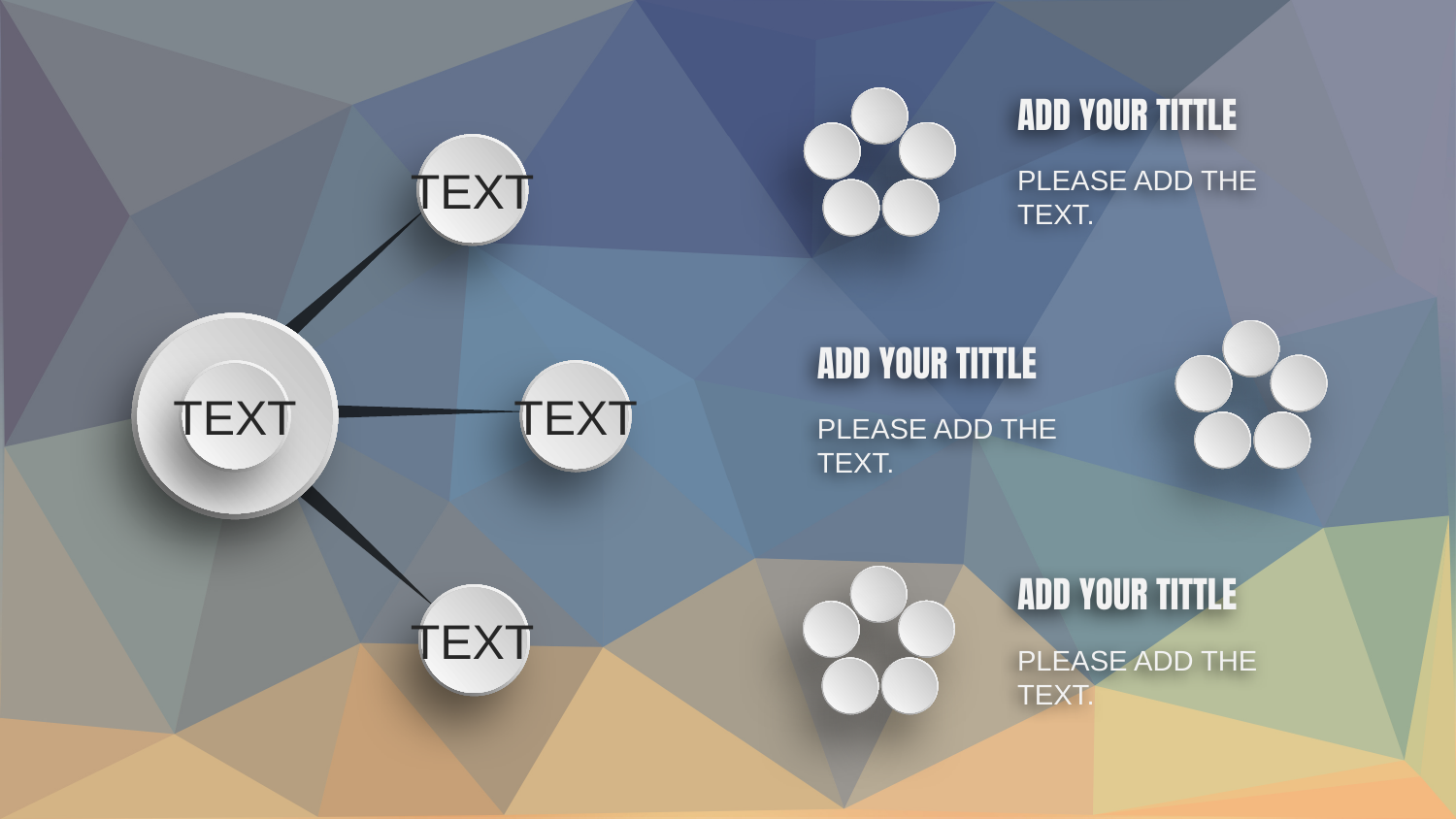

ADD YOUR TITTLE

TEXT
PLEASE ADD THE TEXT.

ADD YOUR TITTLE

TEXT
TEXT
PLEASE ADD THE TEXT.

ADD YOUR TITTLE

TEXT
PLEASE ADD THE TEXT.